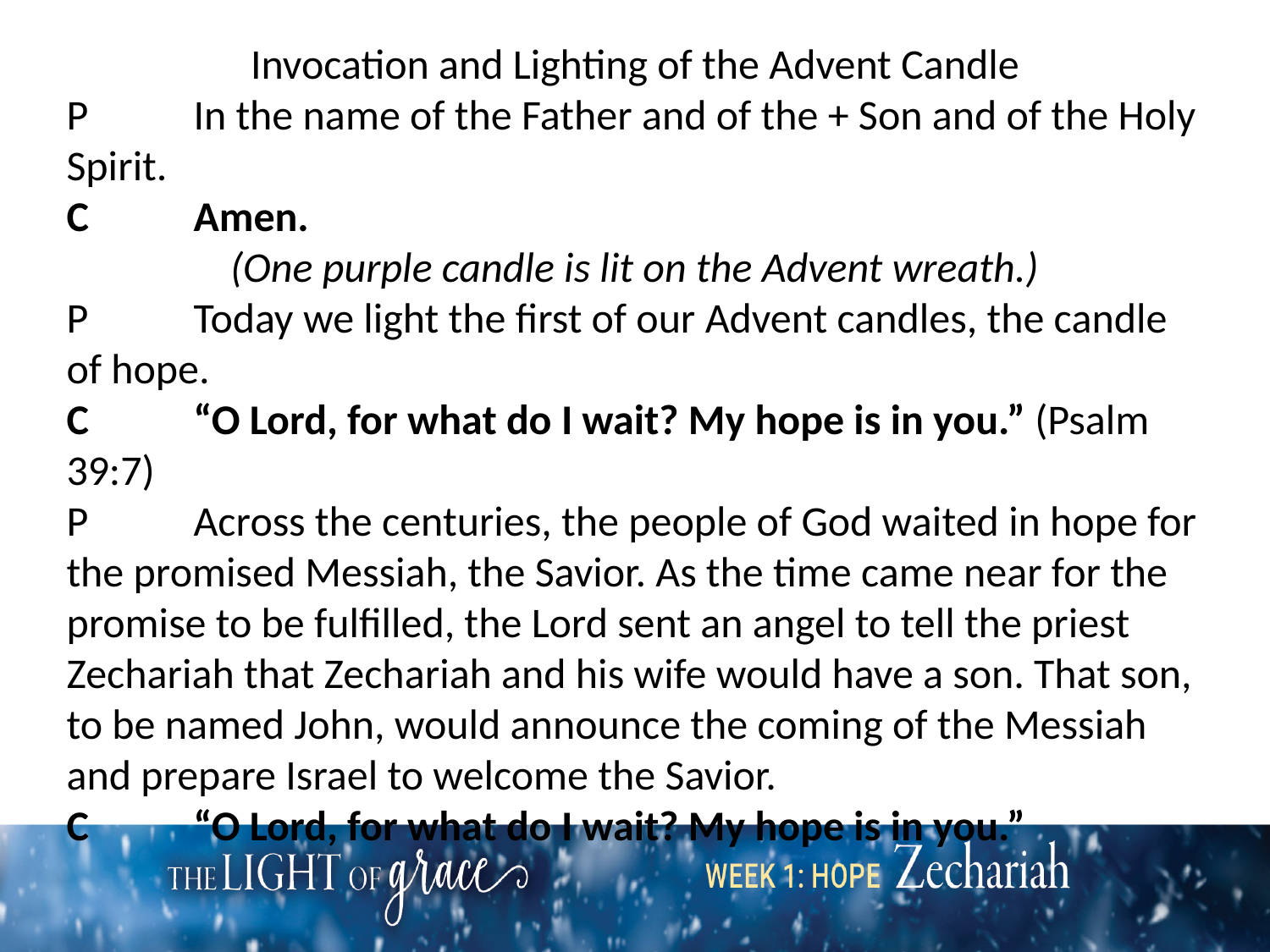

Invocation and Lighting of the Advent Candle
P	In the name of the Father and of the + Son and of the Holy Spirit.
C	Amen.
(One purple candle is lit on the Advent wreath.)
P	Today we light the first of our Advent candles, the candle of hope.
C	“O Lord, for what do I wait? My hope is in you.” (Psalm 39:7)
P	Across the centuries, the people of God waited in hope for the promised Messiah, the Savior. As the time came near for the promise to be fulfilled, the Lord sent an angel to tell the priest Zechariah that Zechariah and his wife would have a son. That son, to be named John, would announce the coming of the Messiah and prepare Israel to welcome the Savior.
C	“O Lord, for what do I wait? My hope is in you.”